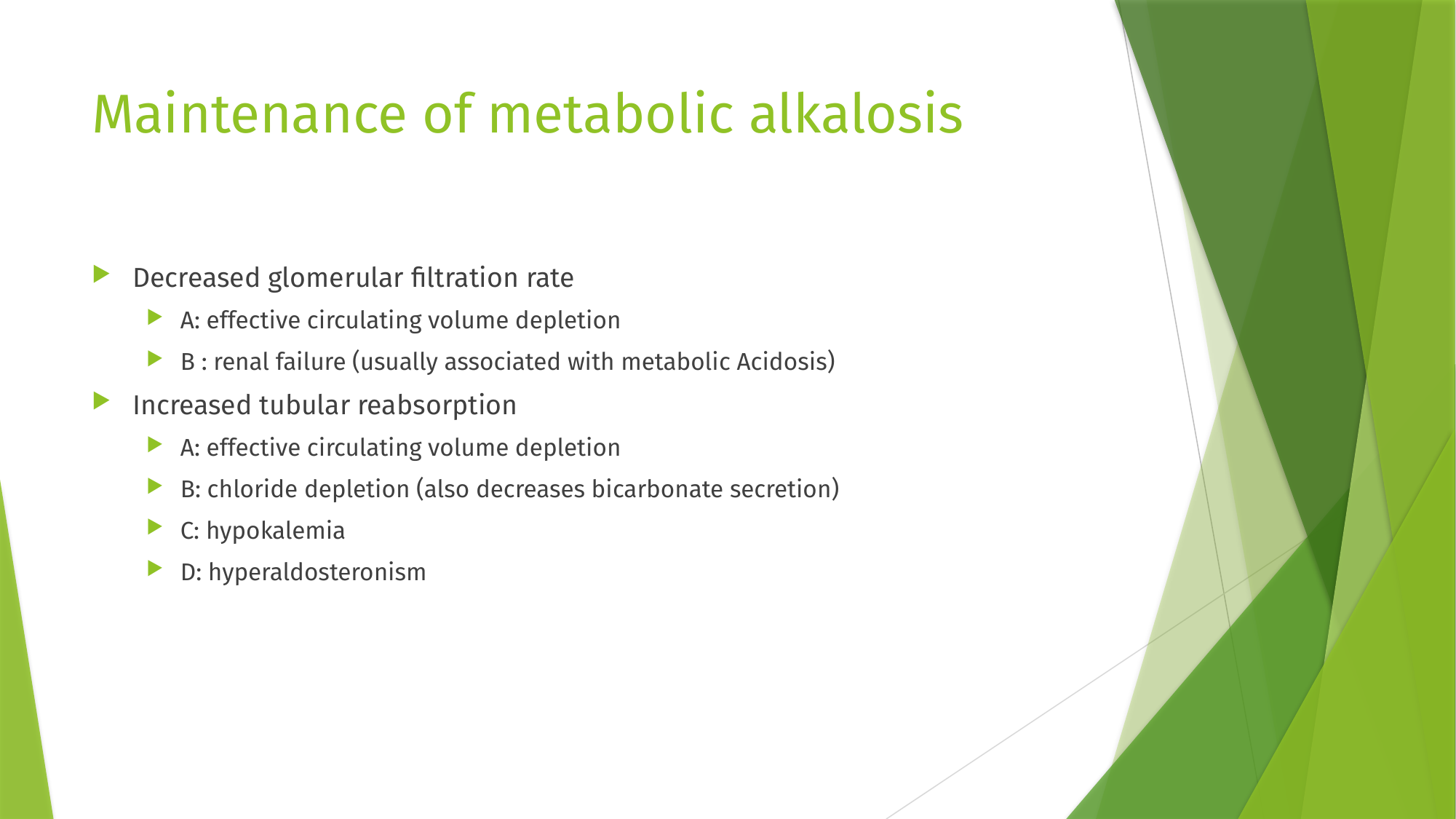

# Maintenance of metabolic alkalosis
Decreased glomerular filtration rate
A: effective circulating volume depletion
B : renal failure (usually associated with metabolic Acidosis)
Increased tubular reabsorption
A: effective circulating volume depletion
B: chloride depletion (also decreases bicarbonate secretion)
C: hypokalemia
D: hyperaldosteronism